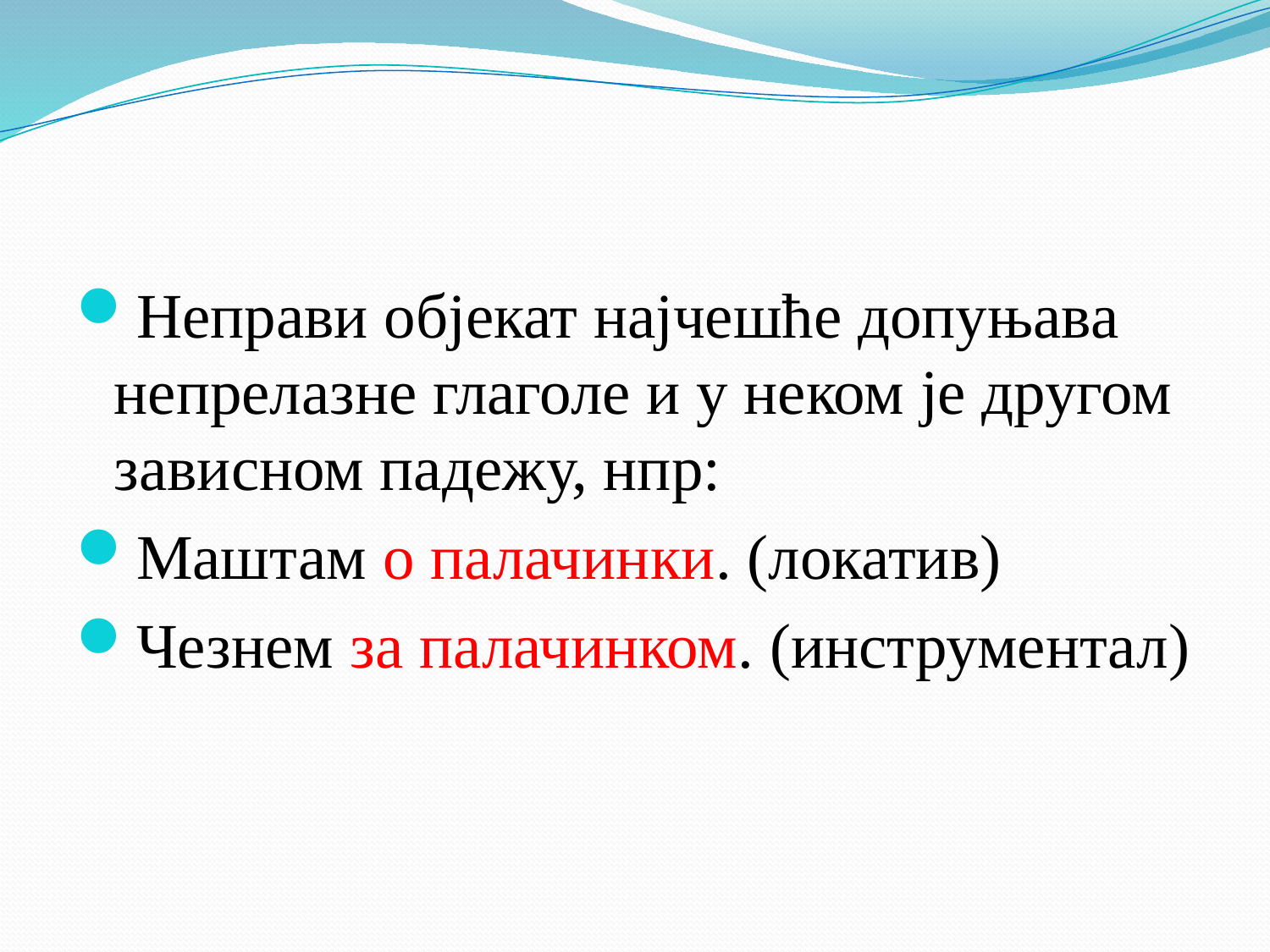

#
Неправи објекат најчешће допуњава непрелазне глаголе и у неком је другом зависном падежу, нпр:
Маштам о палачинки. (локатив)
Чезнем за палачинком. (инструментал)